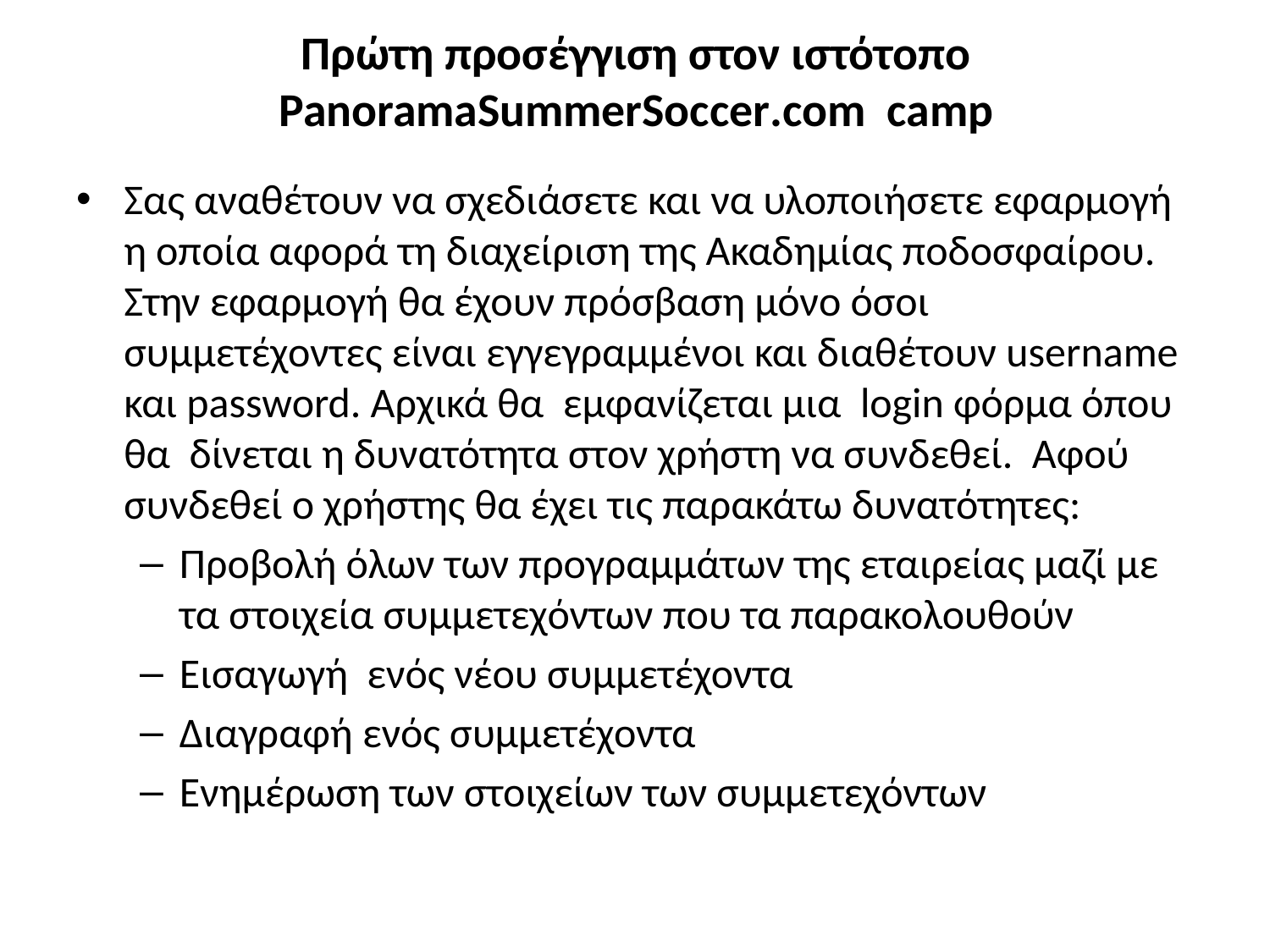

# Πρώτη προσέγγιση στον ιστότοπο PanoramaSummerSoccer.com  camp
Σας αναθέτουν να σχεδιάσετε και να υλοποιήσετε εφαρμογή η οποία αφορά τη διαχείριση της Ακαδημίας ποδοσφαίρου. Στην εφαρμογή θα έχουν πρόσβαση μόνο όσοι συμμετέχοντες είναι εγγεγραμμένοι και διαθέτουν username και password. Αρχικά θα  εμφανίζεται μια  login φόρμα όπου θα  δίνεται η δυνατότητα στον χρήστη να συνδεθεί.  Αφού συνδεθεί ο χρήστης θα έχει τις παρακάτω δυνατότητες:
Προβολή όλων των προγραμμάτων της εταιρείας μαζί με τα στοιχεία συμμετεχόντων που τα παρακολουθούν
Εισαγωγή  ενός νέου συμμετέχοντα
Διαγραφή ενός συμμετέχοντα
Ενημέρωση των στοιχείων των συμμετεχόντων